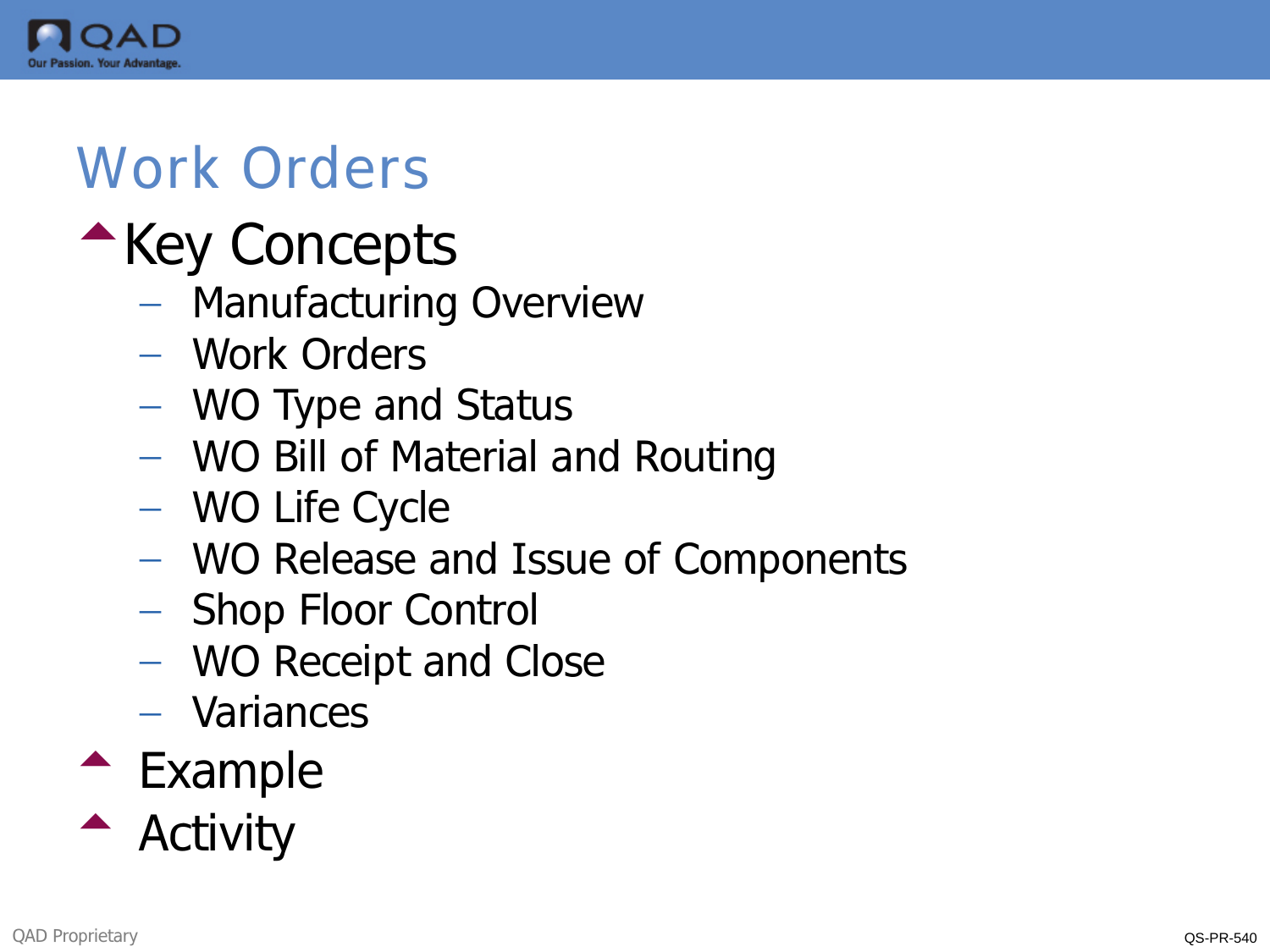

# Work Orders
Key Concepts
 Manufacturing Overview
 Work Orders
 WO Type and Status
 WO Bill of Material and Routing
 WO Life Cycle
 WO Release and Issue of Components
 Shop Floor Control
 WO Receipt and Close
 Variances
 Example
 Activity

QS-PR-540